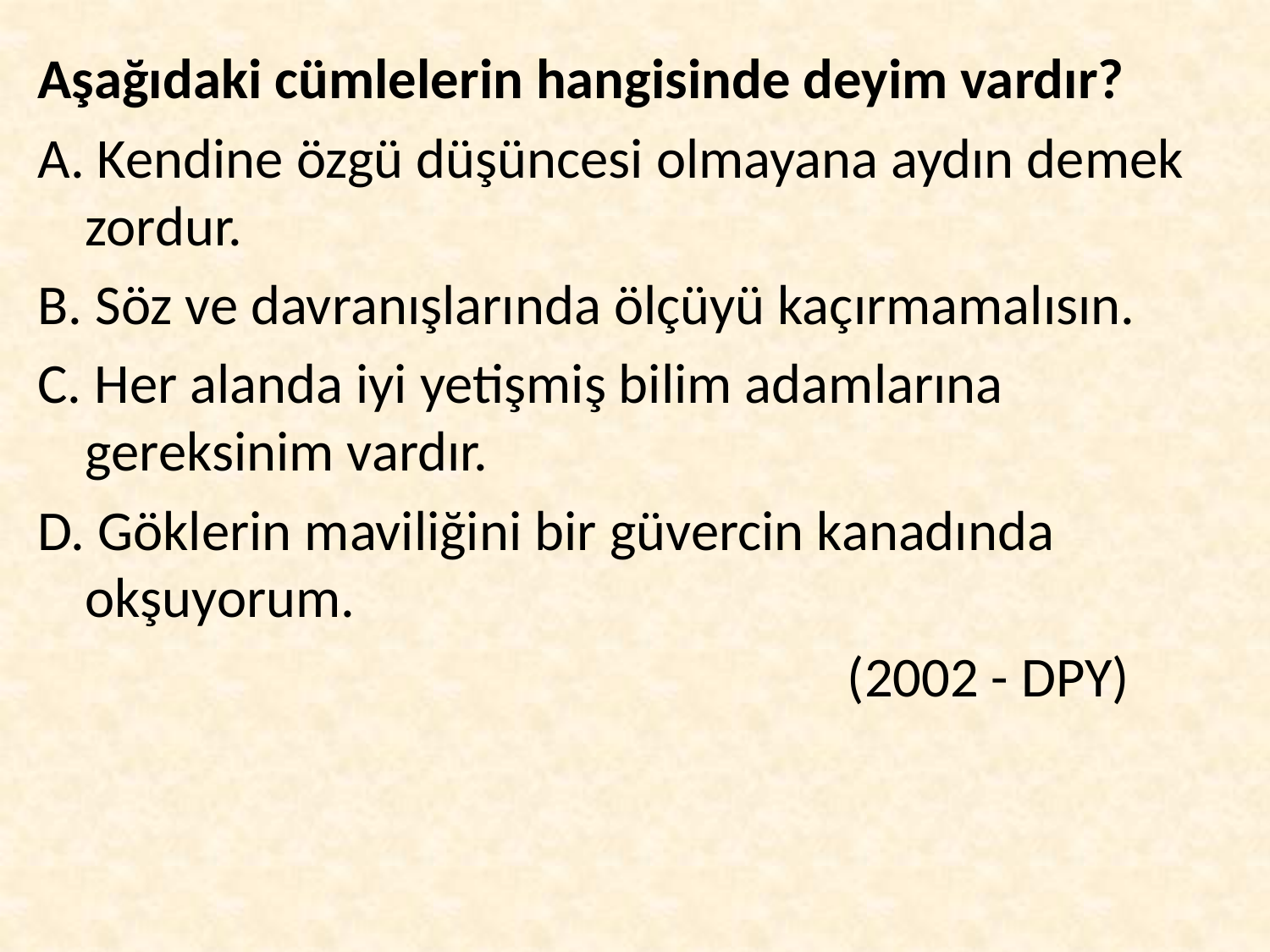

Aşağıdaki cümlelerin hangisinde deyim vardır?
A. Kendine özgü düşüncesi olmayana aydın demek zordur.
B. Söz ve davranışlarında ölçüyü kaçırmamalısın.
C. Her alanda iyi yetişmiş bilim adamlarına gereksinim vardır.
D. Göklerin maviliğini bir güvercin kanadında okşuyorum.
							(2002 - DPY)